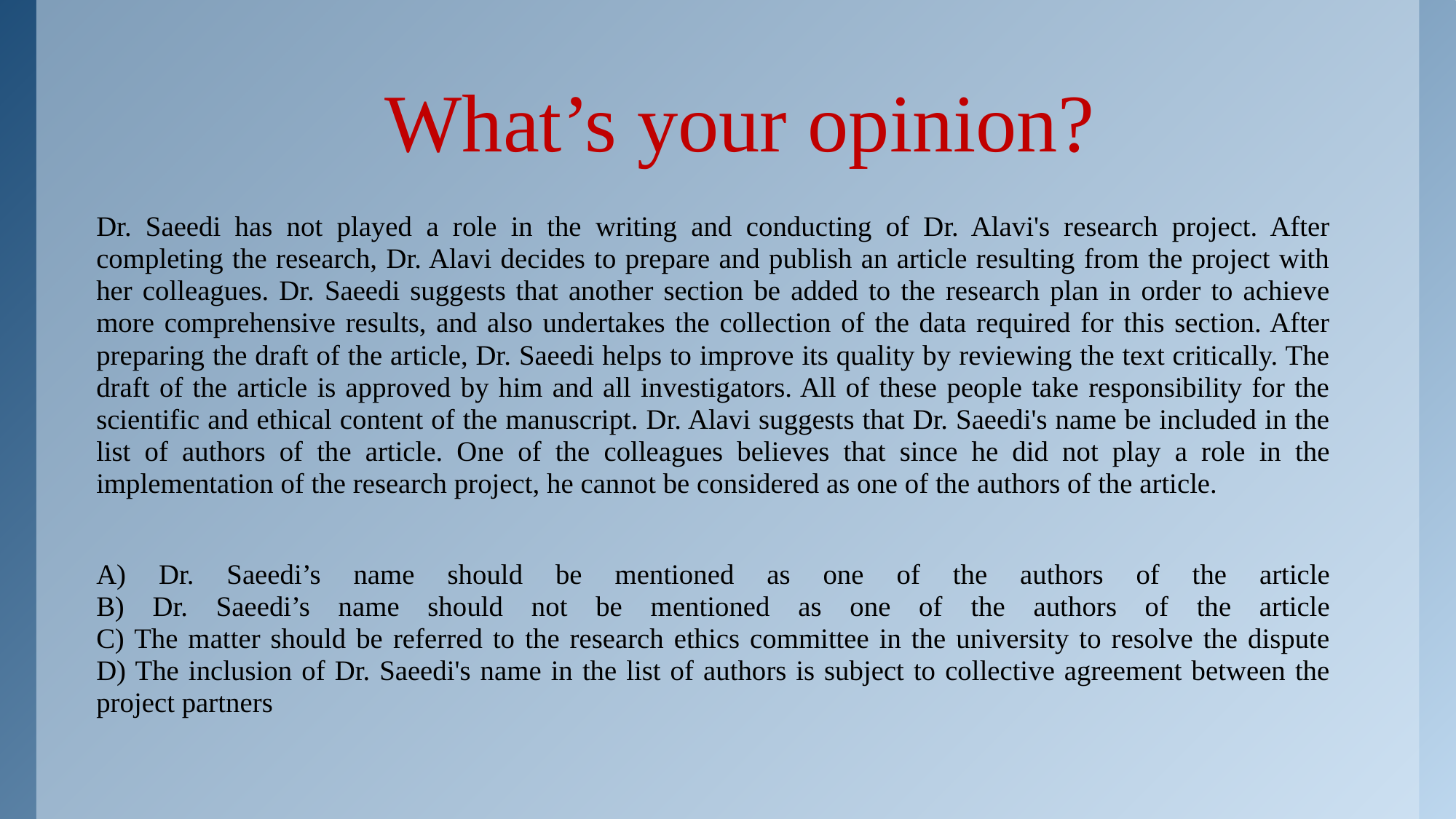

# What’s your opinion?
Dr. Saeedi has not played a role in the writing and conducting of Dr. Alavi's research project. After completing the research, Dr. Alavi decides to prepare and publish an article resulting from the project with her colleagues. Dr. Saeedi suggests that another section be added to the research plan in order to achieve more comprehensive results, and also undertakes the collection of the data required for this section. After preparing the draft of the article, Dr. Saeedi helps to improve its quality by reviewing the text critically. The draft of the article is approved by him and all investigators. All of these people take responsibility for the scientific and ethical content of the manuscript. Dr. Alavi suggests that Dr. Saeedi's name be included in the list of authors of the article. One of the colleagues believes that since he did not play a role in the implementation of the research project, he cannot be considered as one of the authors of the article.
A) Dr. Saeedi’s name should be mentioned as one of the authors of the article
B) Dr. Saeedi’s name should not be mentioned as one of the authors of the article
C) The matter should be referred to the research ethics committee in the university to resolve the dispute
D) The inclusion of Dr. Saeedi's name in the list of authors is subject to collective agreement between the project partners